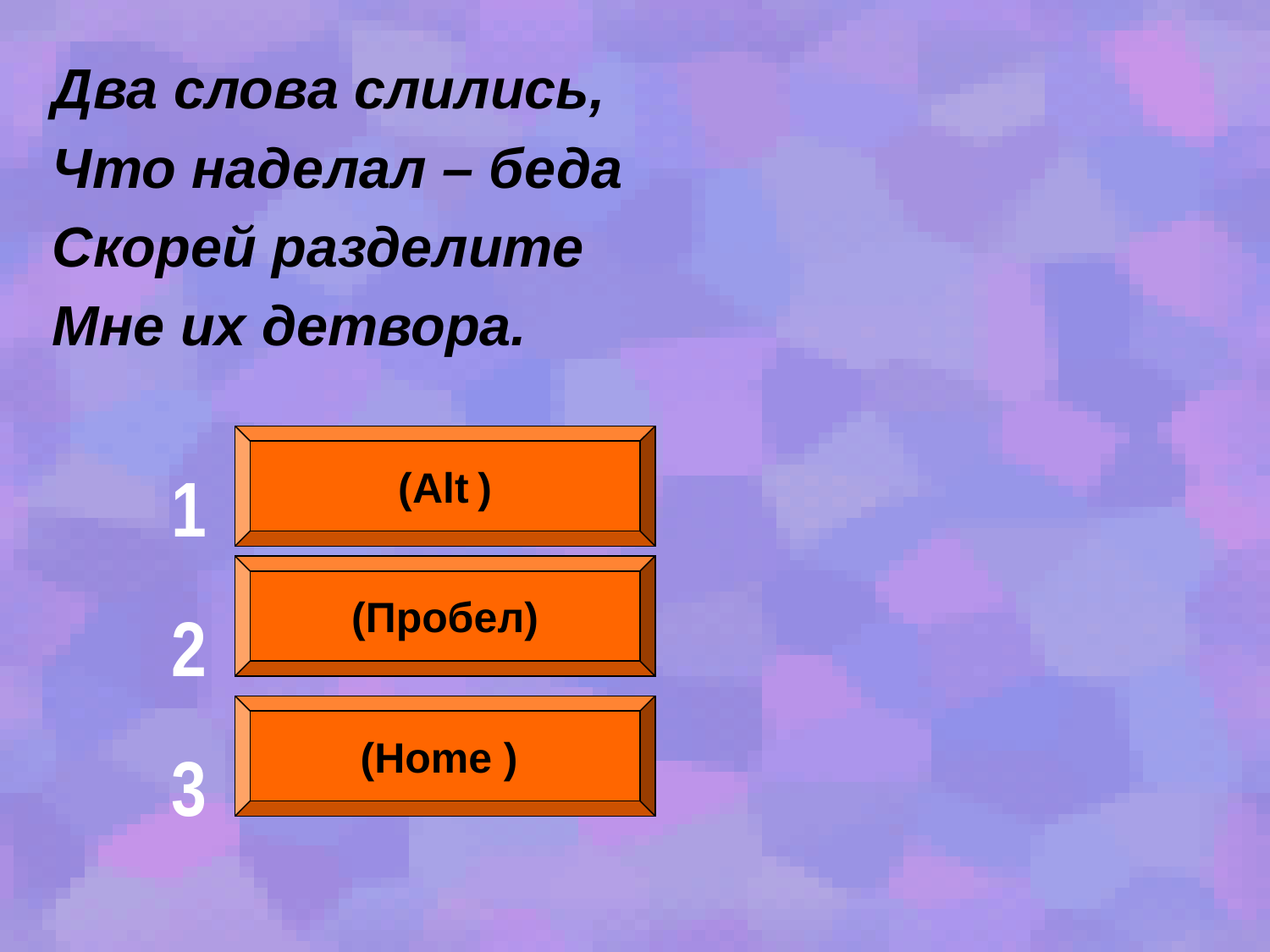

Два слова слились,
Что наделал – беда
Скорей разделите
Мне их детвора.

1
2
3
(Alt )
(Пробел)
(Home )